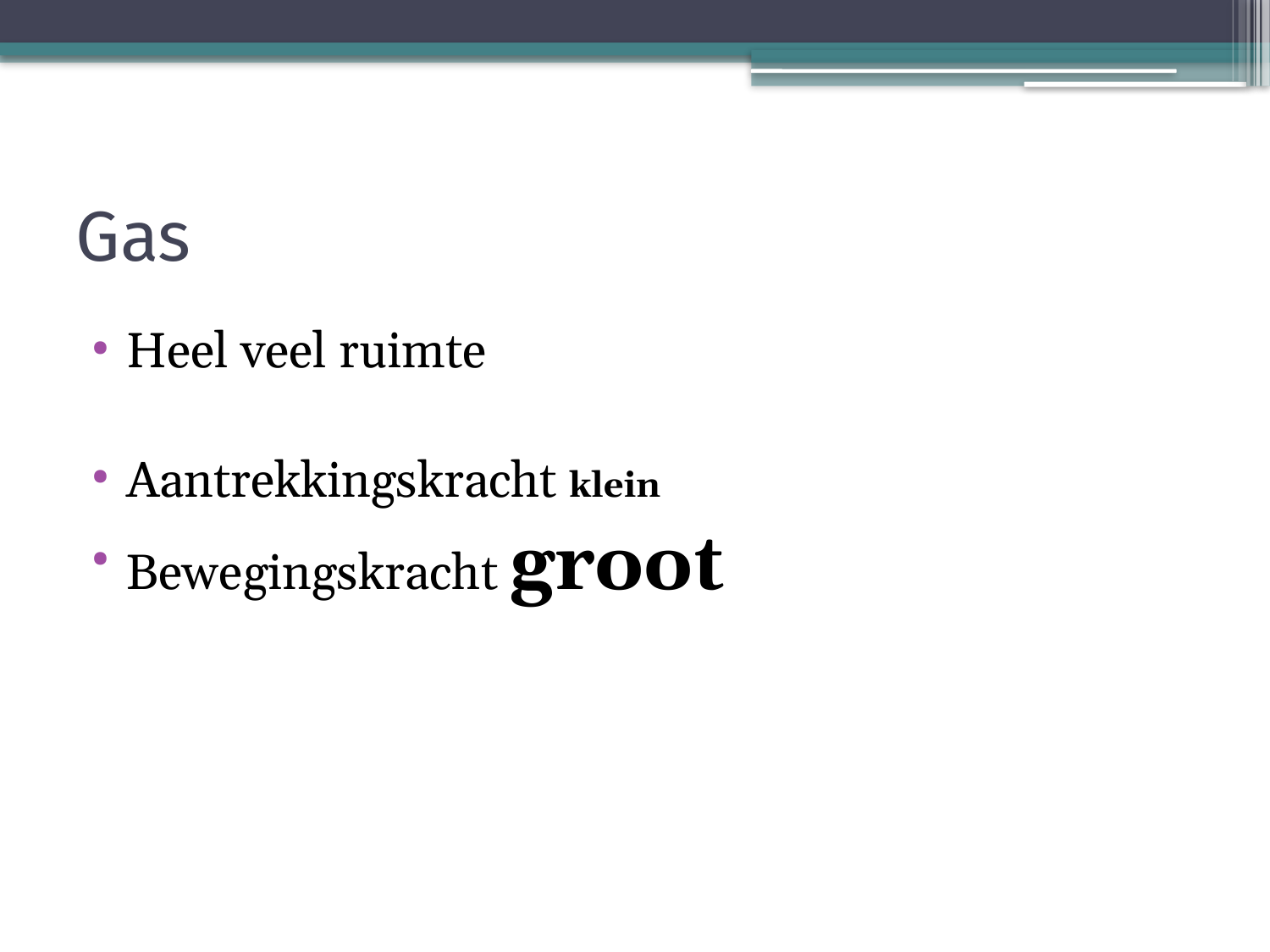

# Gas
Heel veel ruimte

Aantrekkingskracht klein
Bewegingskracht groot